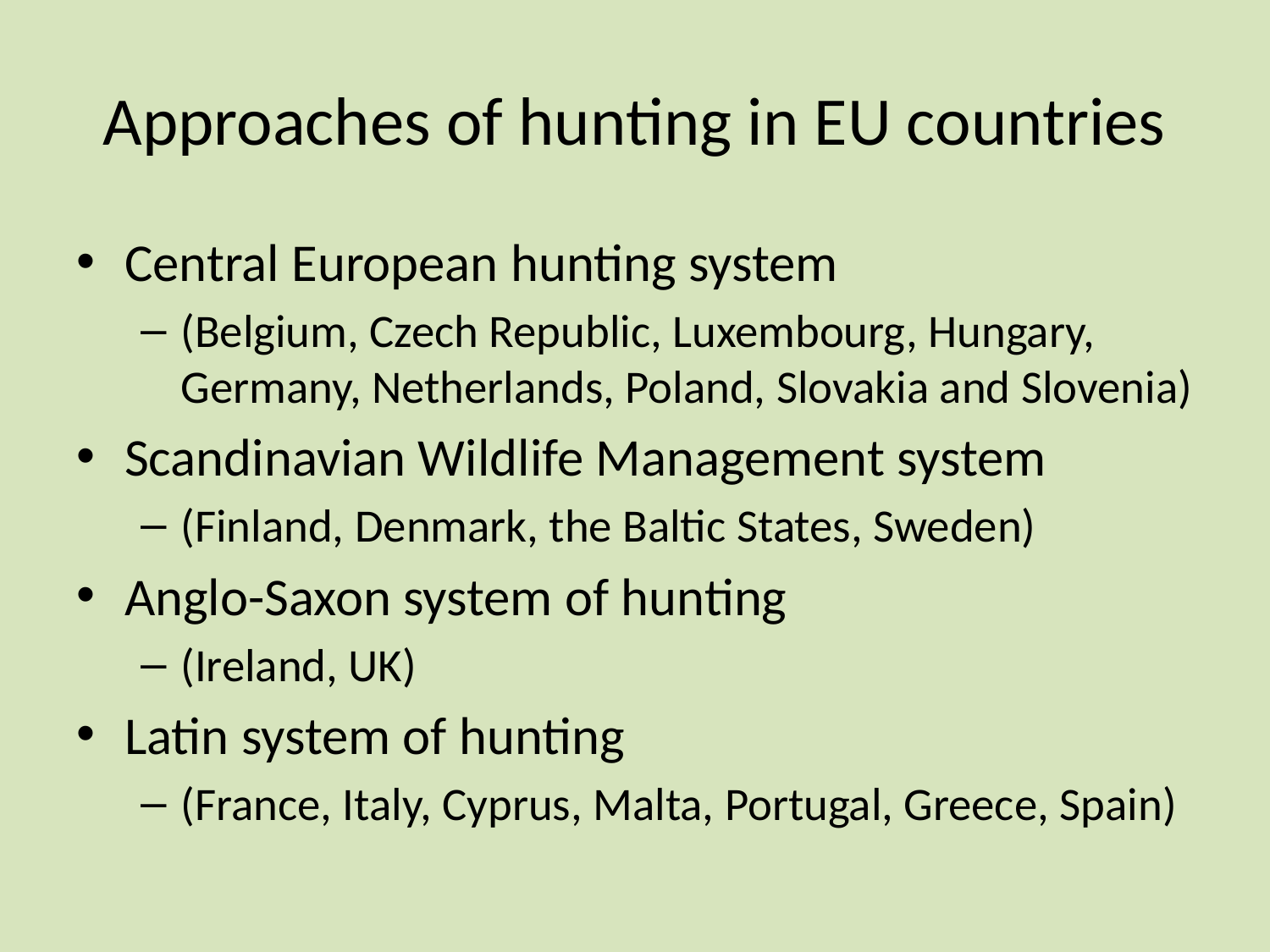

# Approaches of hunting in EU countries
Central European hunting system
(Belgium, Czech Republic, Luxembourg, Hungary, Germany, Netherlands, Poland, Slovakia and Slovenia)
Scandinavian Wildlife Management system
(Finland, Denmark, the Baltic States, Sweden)
Anglo-Saxon system of hunting
(Ireland, UK)
Latin system of hunting
(France, Italy, Cyprus, Malta, Portugal, Greece, Spain)